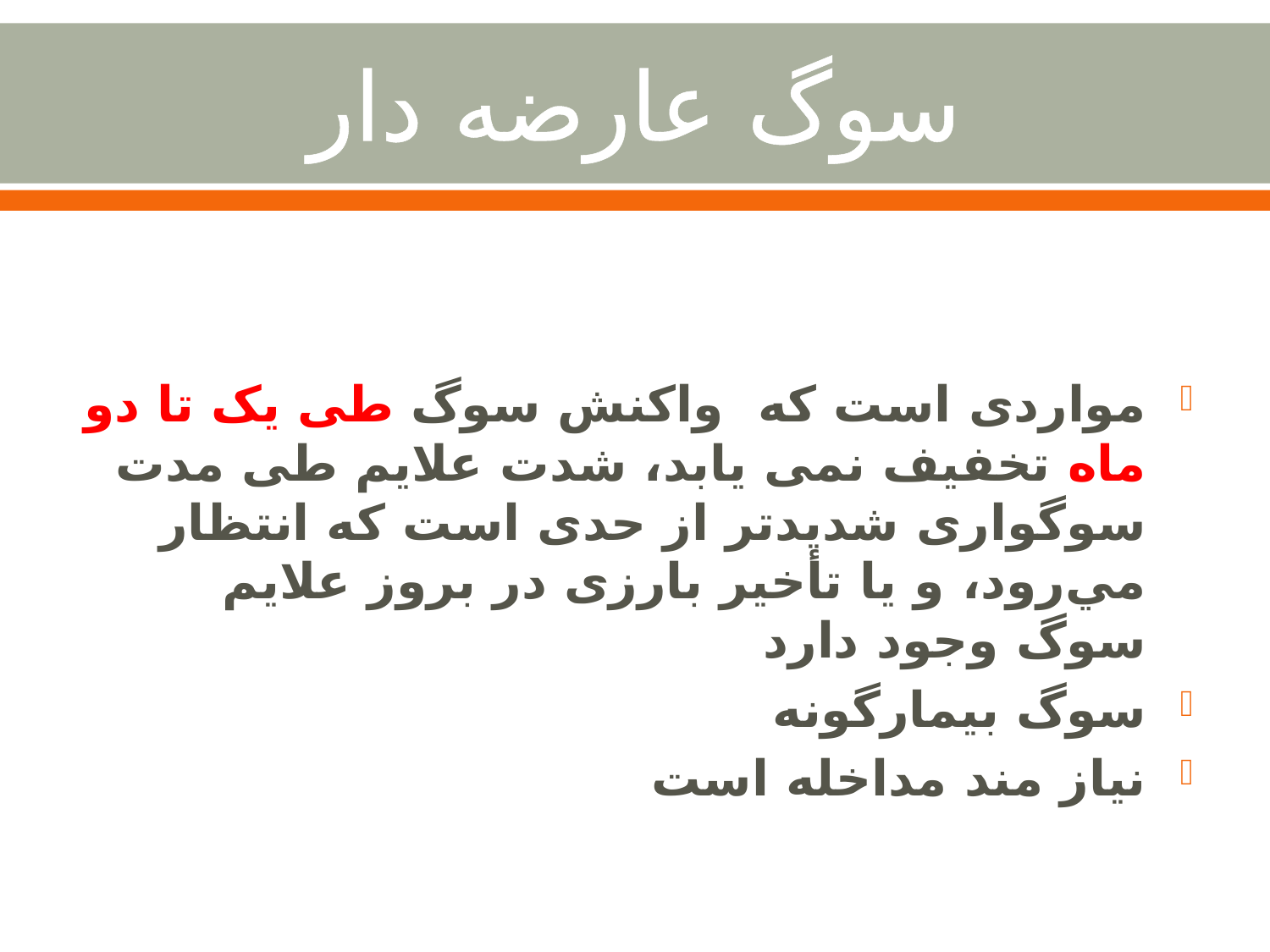

# سوگ عارضه دار
مواردی است که  واکنش سوگ طی يک تا دو ماه تخفيف نمی يابد، شدت علايم طی مدت سوگواری شديدتر از حدی است که انتظار مي‌رود، و يا تأخير بارزی در بروز علايم سوگ وجود دارد
سوگ بيمارگونه
نياز مند مداخله است